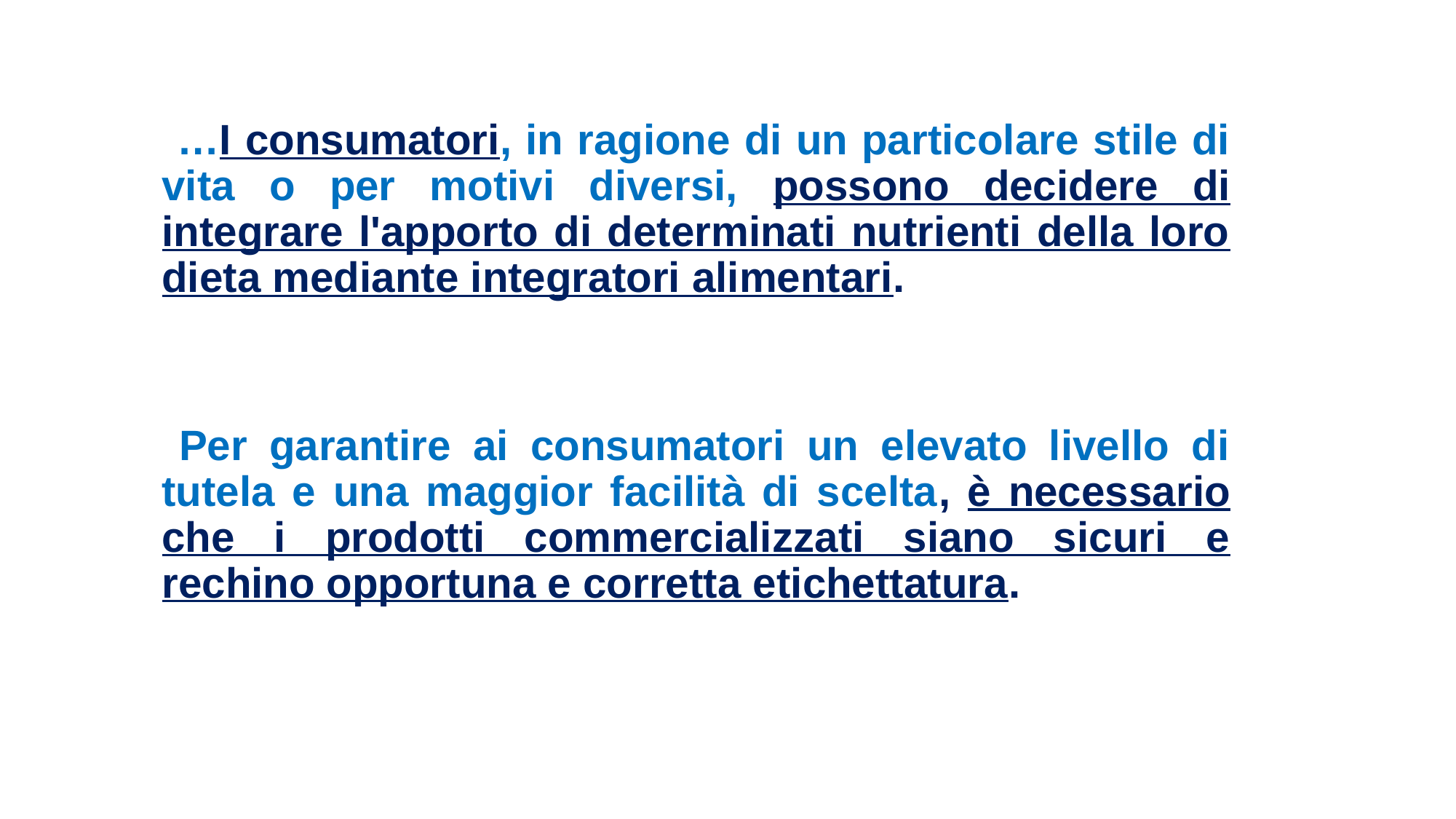

…I consumatori, in ragione di un particolare stile di vita o per motivi diversi, possono decidere di integrare l'apporto di determinati nutrienti della loro dieta mediante integratori alimentari.

  Per garantire ai consumatori un elevato livello di tutela e una maggior facilità di scelta, è necessario che i prodotti commercializzati siano sicuri e rechino opportuna e corretta etichettatura.